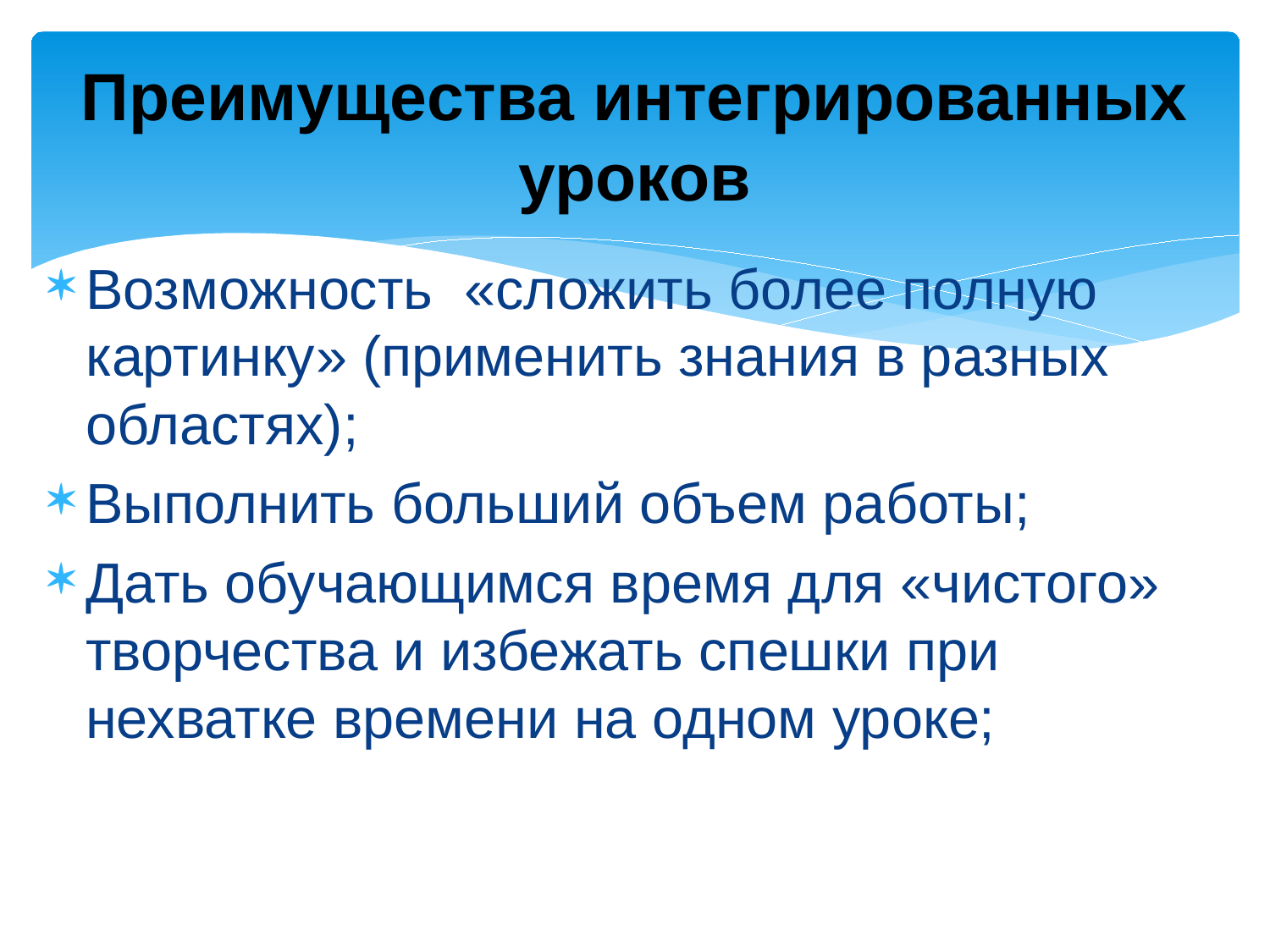

# Преимущества интегрированных уроков
Возможность  «сложить более полную картинку» (применить знания в разных областях);
Выполнить больший объем работы;
Дать обучающимся время для «чистого» творчества и избежать спешки при нехватке времени на одном уроке;